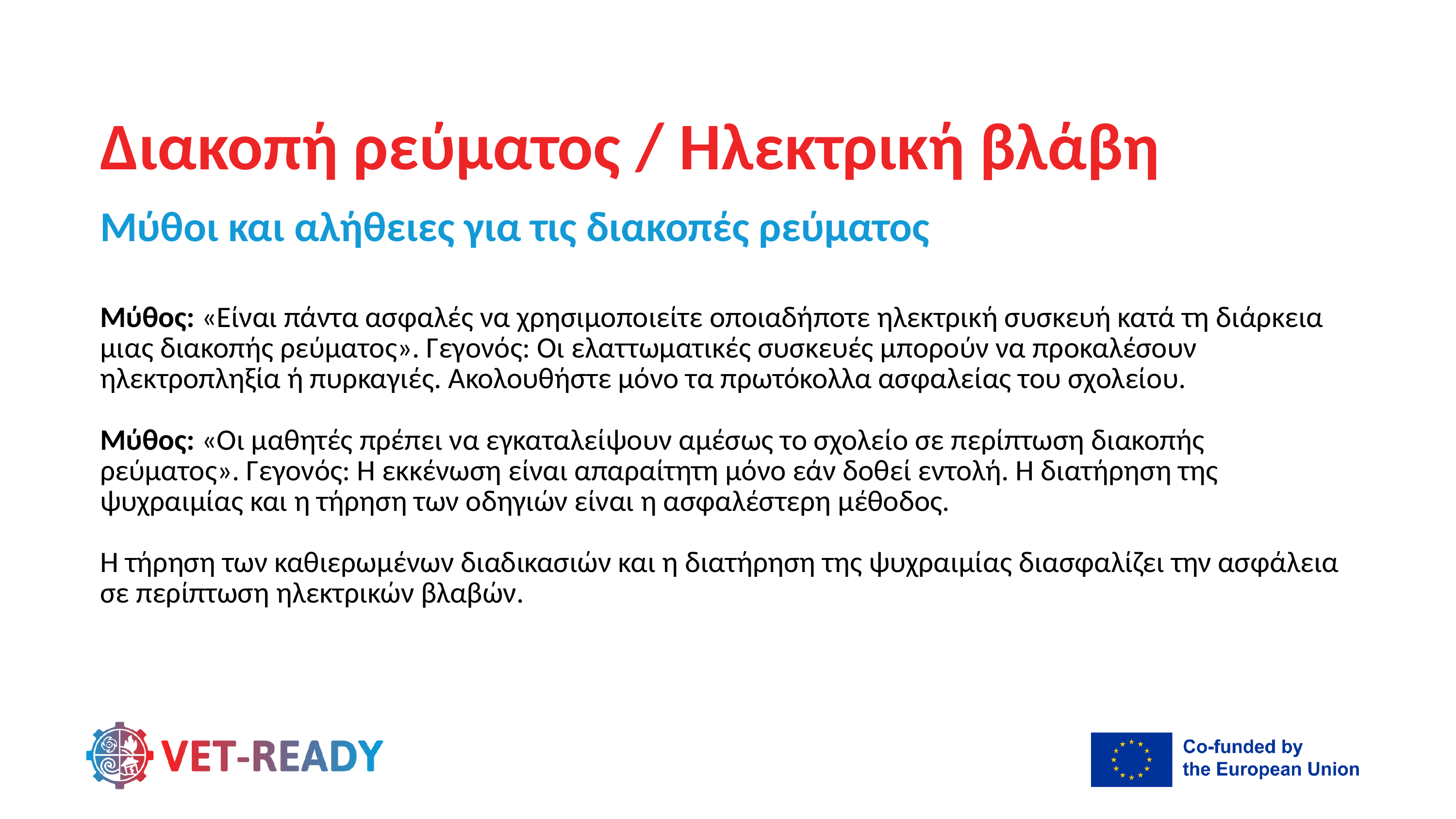

Διακοπή ρεύματος / Ηλεκτρική βλάβη

Μύθοι και αλήθειες για τις διακοπές ρεύματος
Μύθος: «Είναι πάντα ασφαλές να χρησιμοποιείτε οποιαδήποτε ηλεκτρική συσκευή κατά τη διάρκεια μιας διακοπής ρεύματος». Γεγονός: Οι ελαττωματικές συσκευές μπορούν να προκαλέσουν ηλεκτροπληξία ή πυρκαγιές. Ακολουθήστε μόνο τα πρωτόκολλα ασφαλείας του σχολείου.

Μύθος: «Οι μαθητές πρέπει να εγκαταλείψουν αμέσως το σχολείο σε περίπτωση διακοπής ρεύματος». Γεγονός: Η εκκένωση είναι απαραίτητη μόνο εάν δοθεί εντολή. Η διατήρηση της ψυχραιμίας και η τήρηση των οδηγιών είναι η ασφαλέστερη μέθοδος.

Η τήρηση των καθιερωμένων διαδικασιών και η διατήρηση της ψυχραιμίας διασφαλίζει την ασφάλεια σε περίπτωση ηλεκτρικών βλαβών.